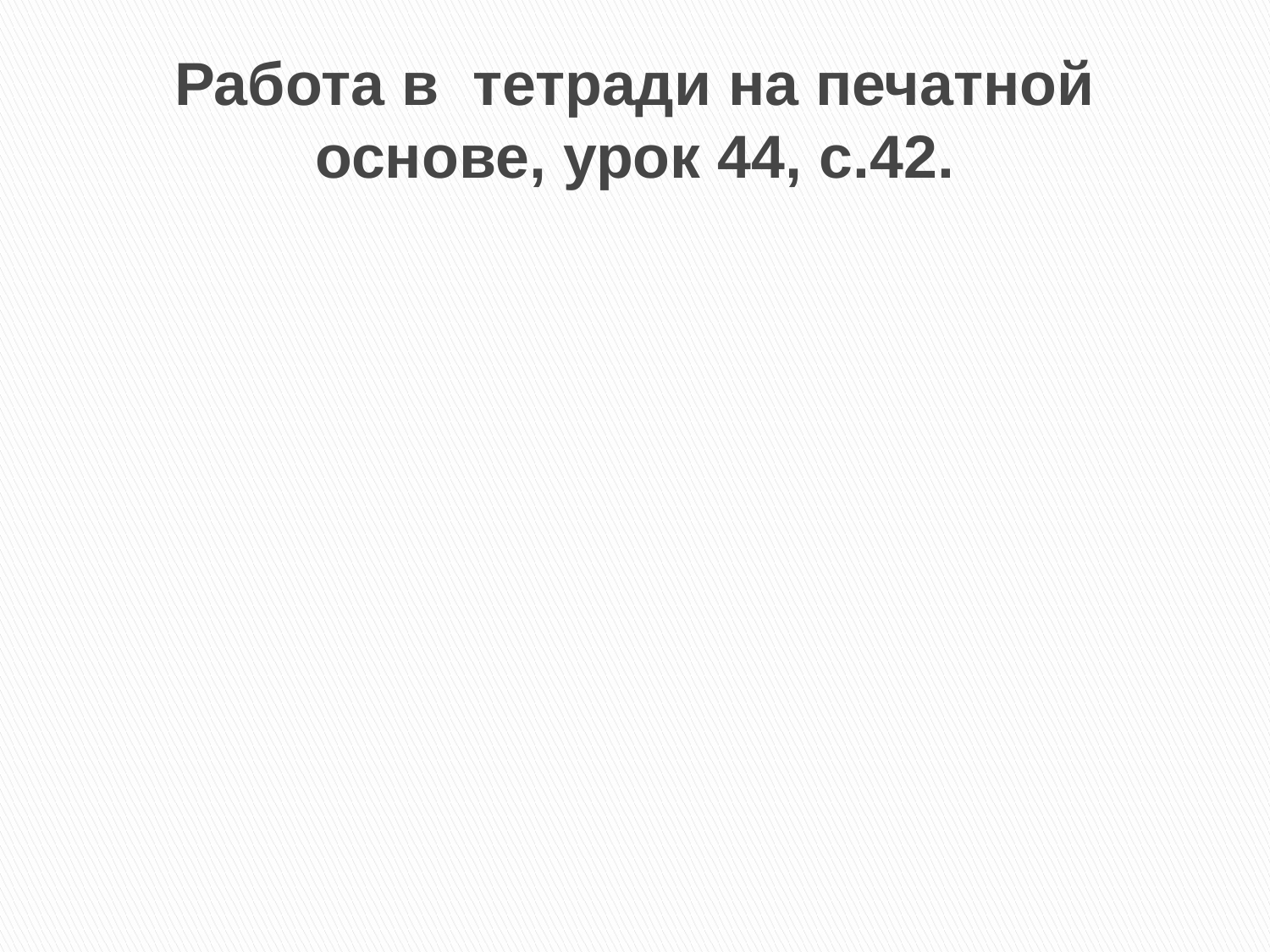

# Работа в  тетради на печатной основе, урок 44, с.42.